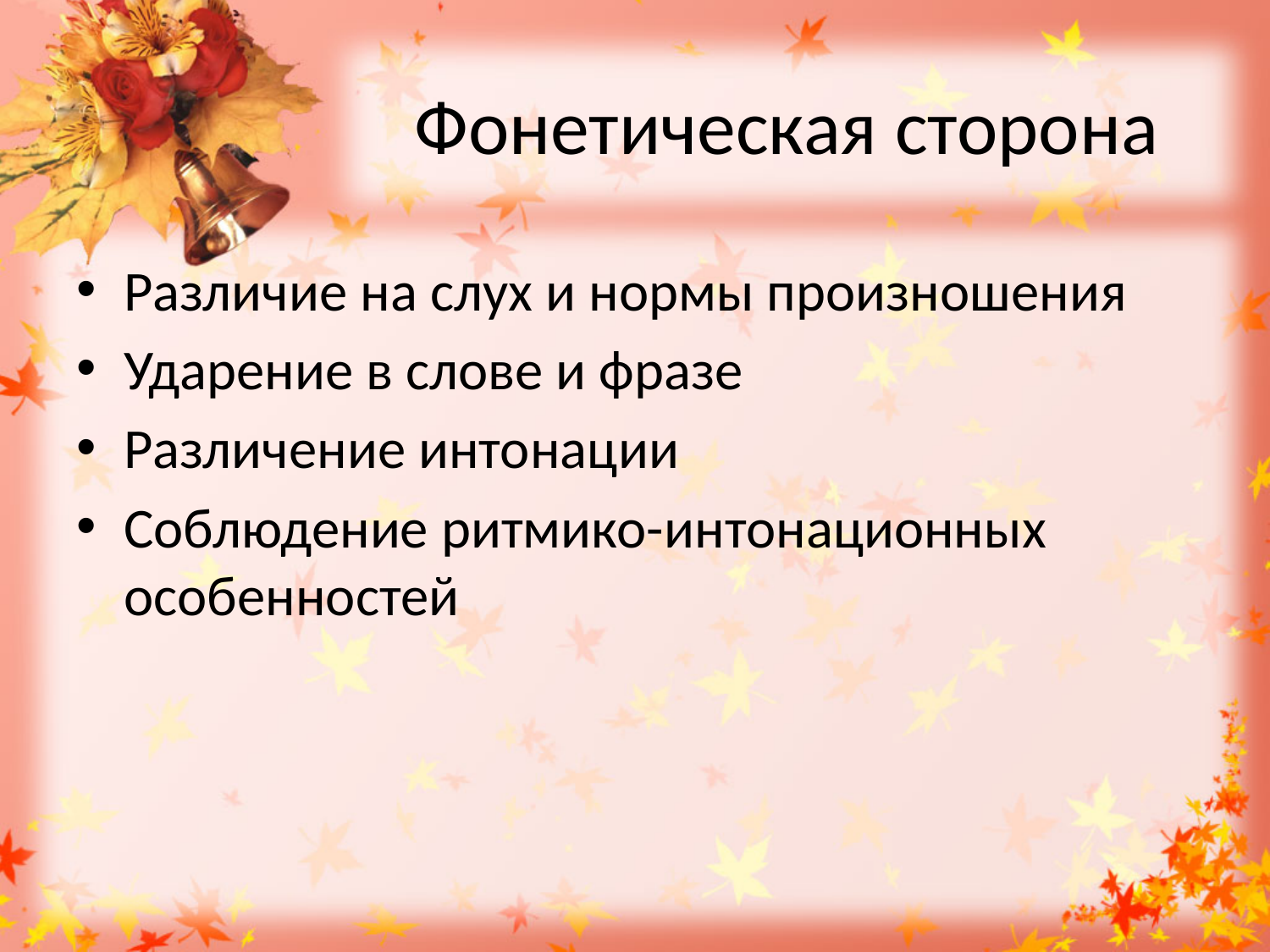

# Фонетическая сторона
Различие на слух и нормы произношения
Ударение в слове и фразе
Различение интонации
Соблюдение ритмико-интонационных особенностей